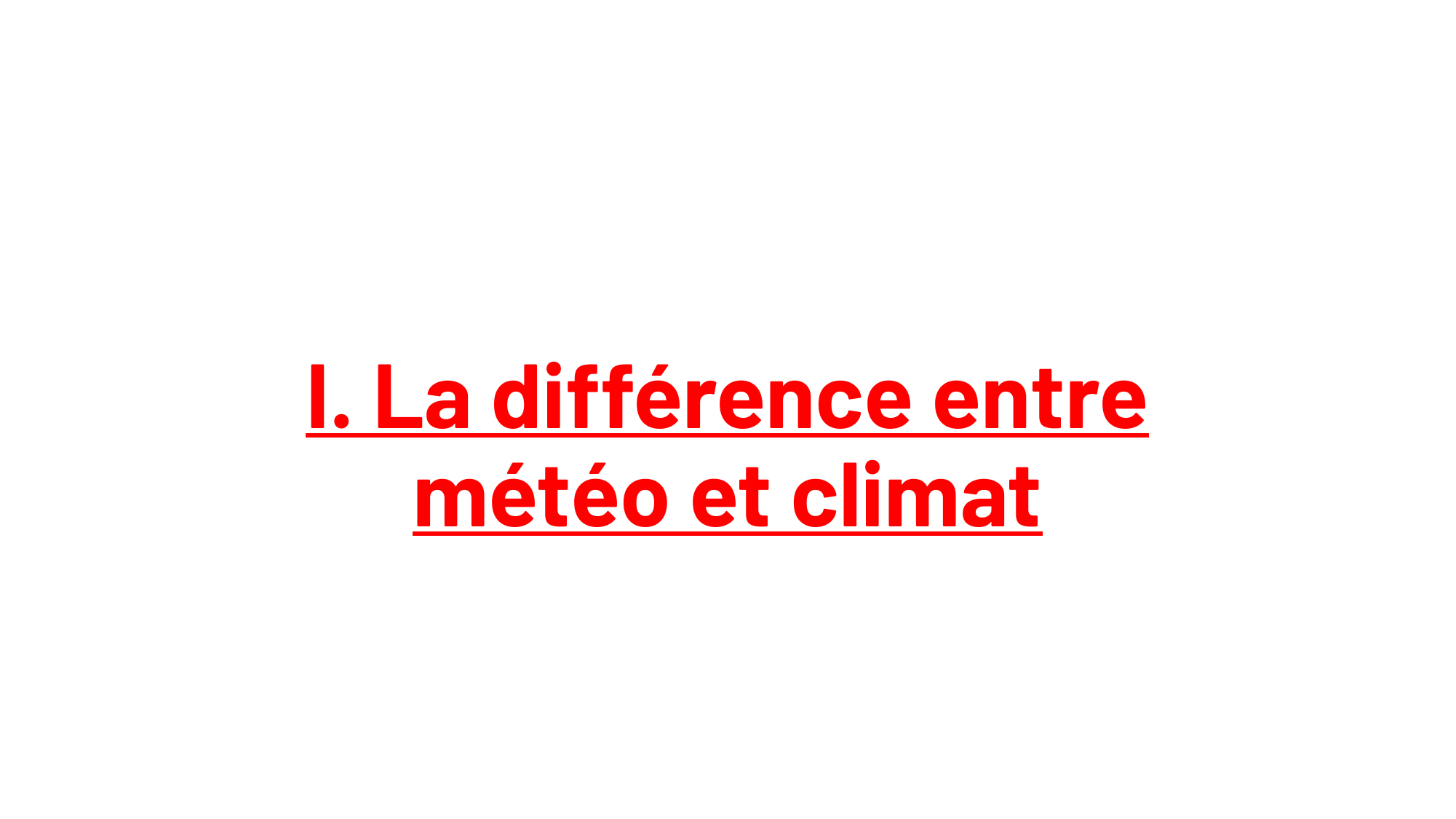

I. La différence entre météo et climat